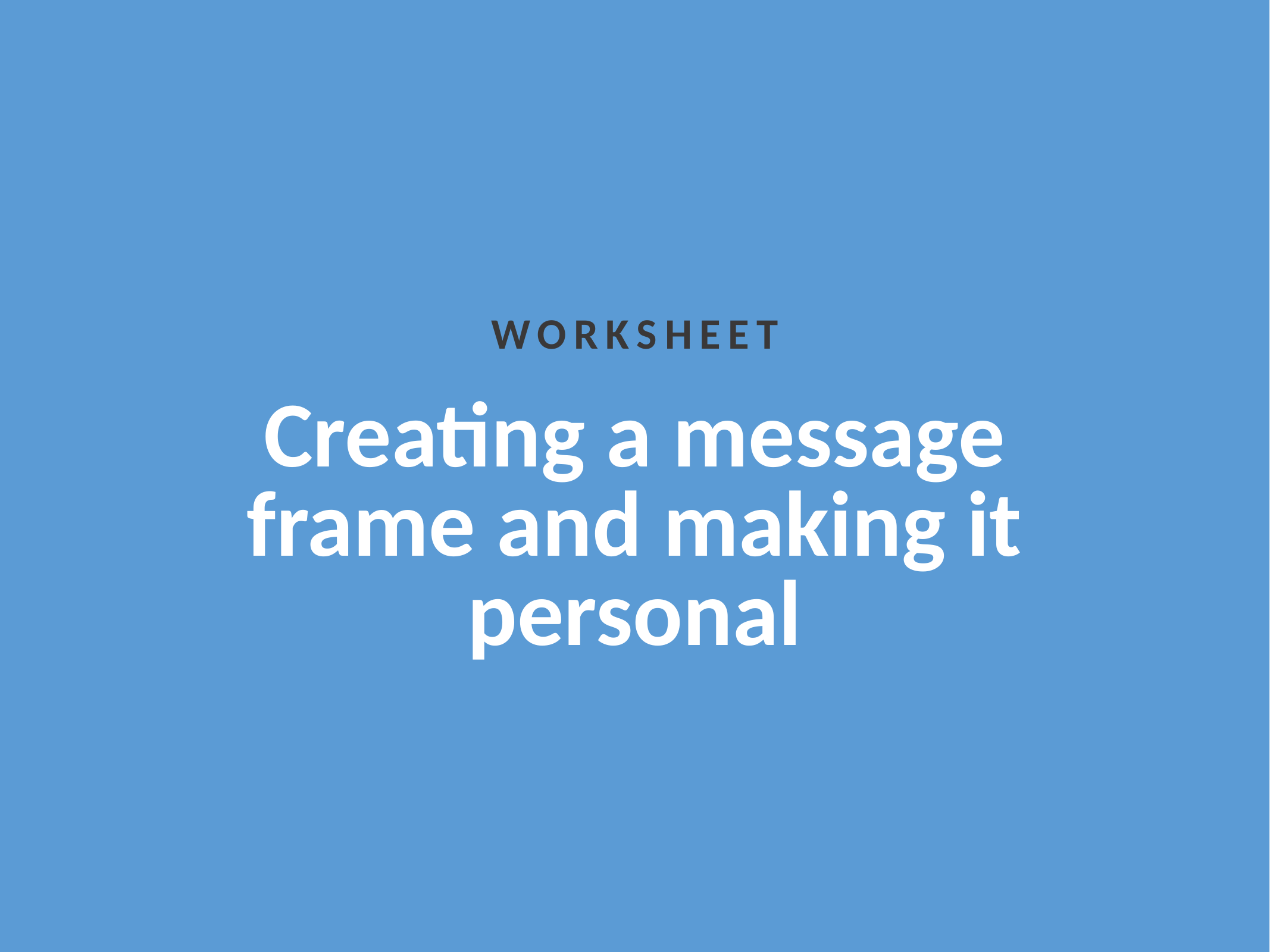

WORKSHEET
Creating a message frame and making it personal